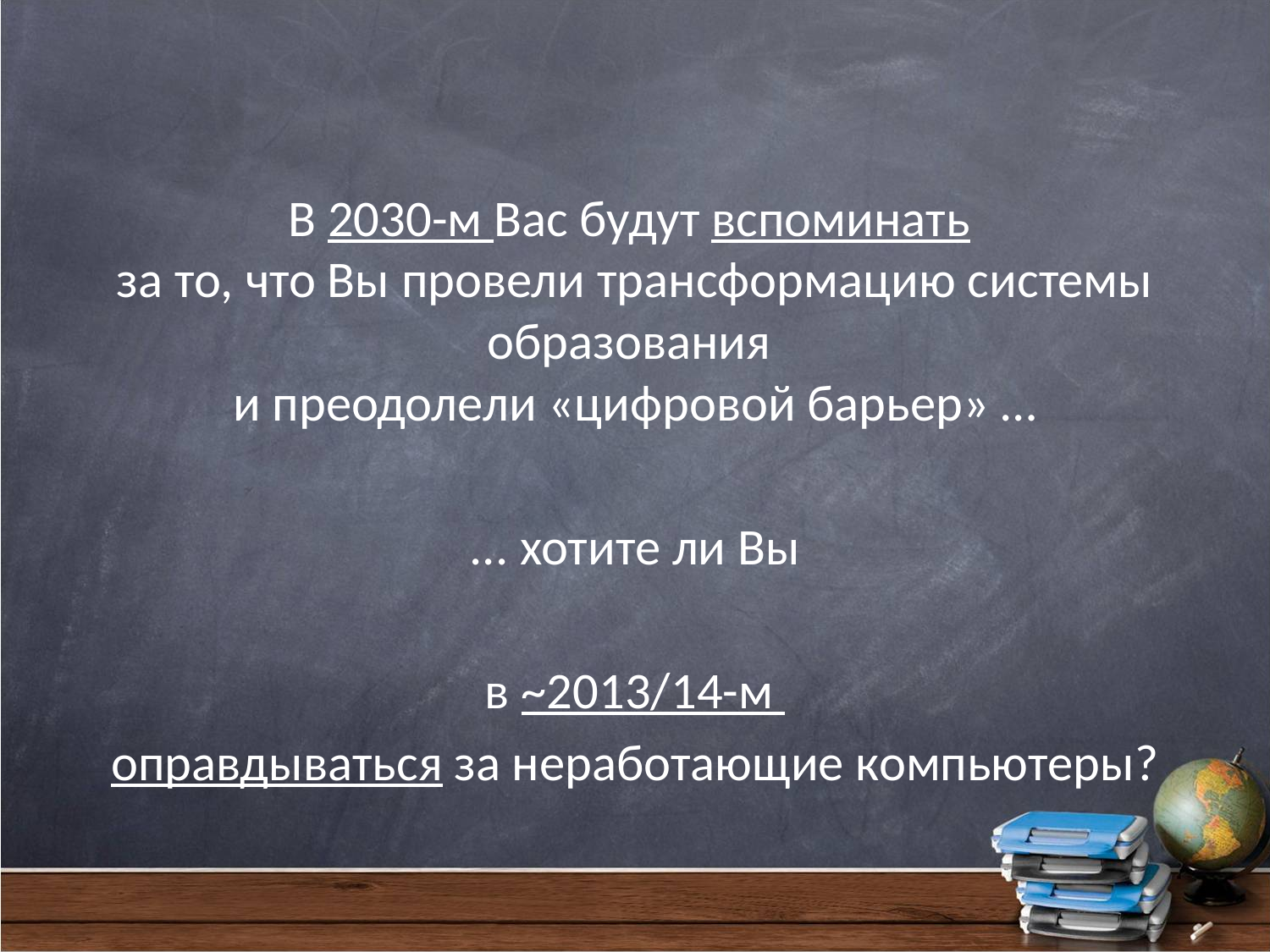

#
В 2030-м Вас будут вспоминать
за то, что Вы провели трансформацию системы образования
и преодолели «цифровой барьер» …

... хотите ли Вы

в ~2013/14-м
оправдываться за неработающие компьютеры?